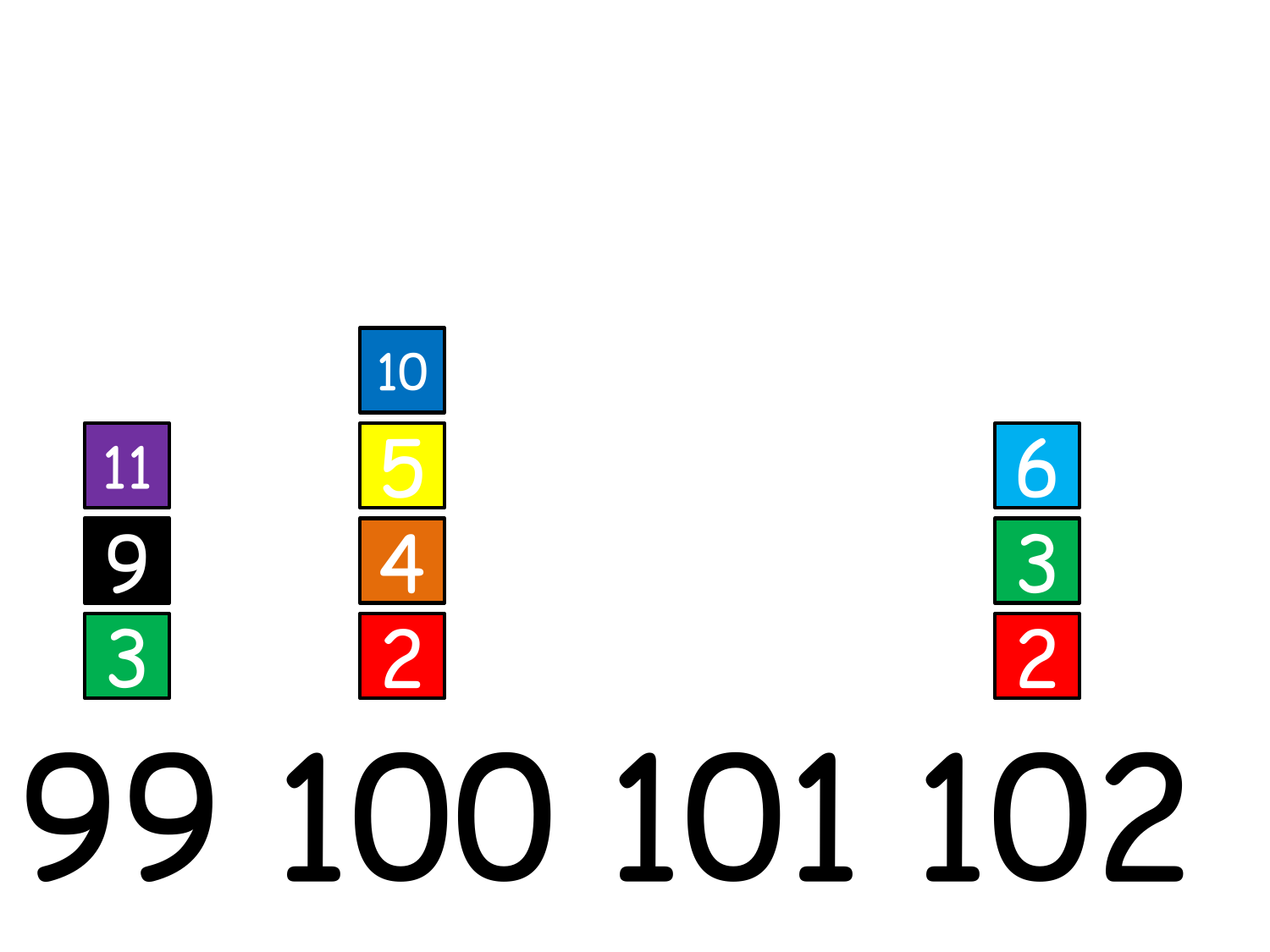

10
5
4
2
11
9
3
6
3
2
 99 100 101 102